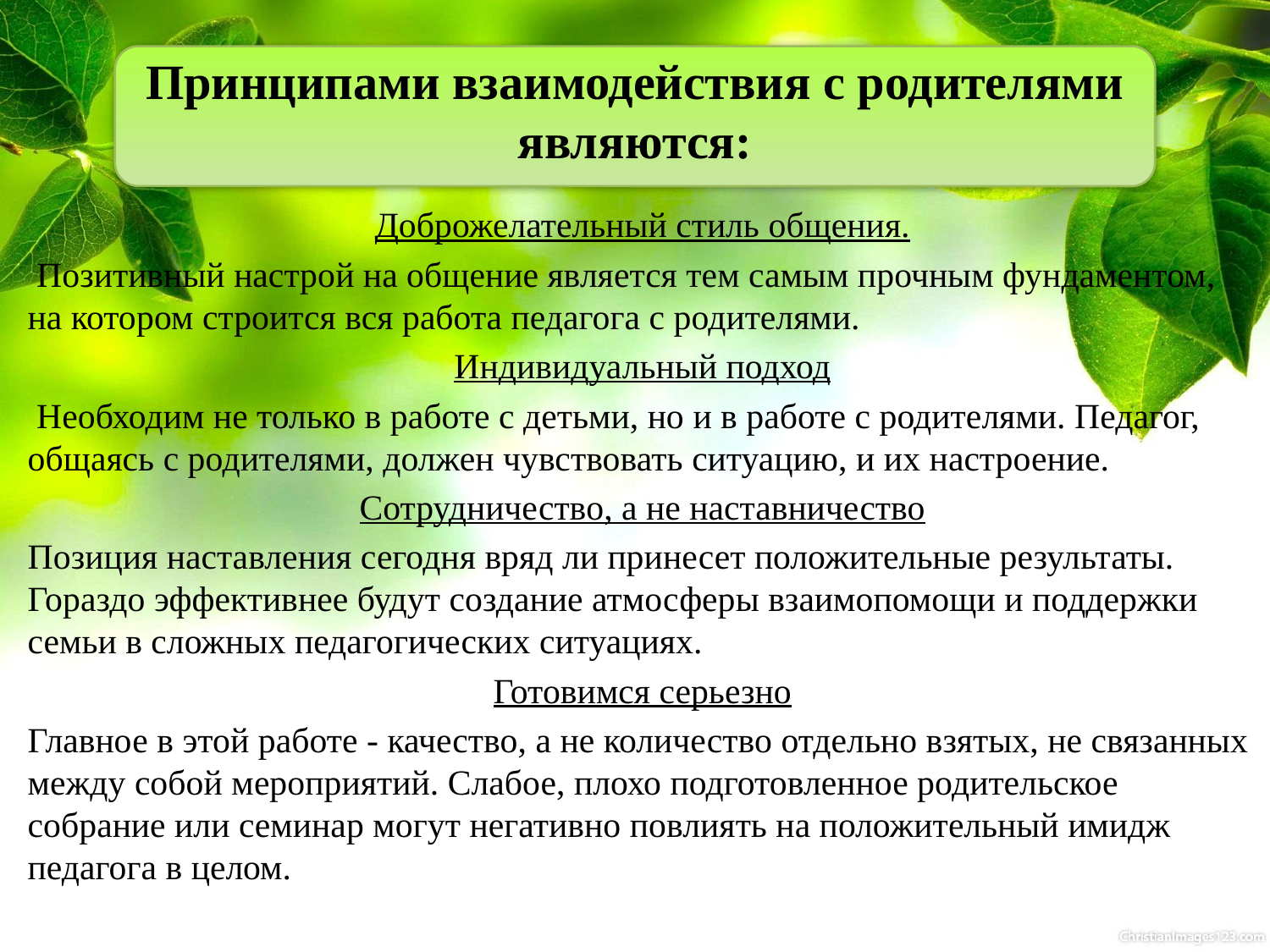

# Принципами взаимодействия с родителями являются:
Доброжелательный стиль общения.
 Позитивный настрой на общение является тем самым прочным фундаментом, на котором строится вся работа педагога с родителями.
Индивидуальный подход
 Необходим не только в работе с детьми, но и в работе с родителями. Педагог, общаясь с родителями, должен чувствовать ситуацию, и их настроение.
Сотрудничество, а не наставничество
Позиция наставления сегодня вряд ли принесет положительные результаты. Гораздо эффективнее будут создание атмосферы взаимопомощи и поддержки семьи в сложных педагогических ситуациях.
Готовимся серьезно
Главное в этой работе - качество, а не количество отдельно взятых, не связанных между собой мероприятий. Слабое, плохо подготовленное родительское собрание или семинар могут негативно повлиять на положительный имидж педагога в целом.